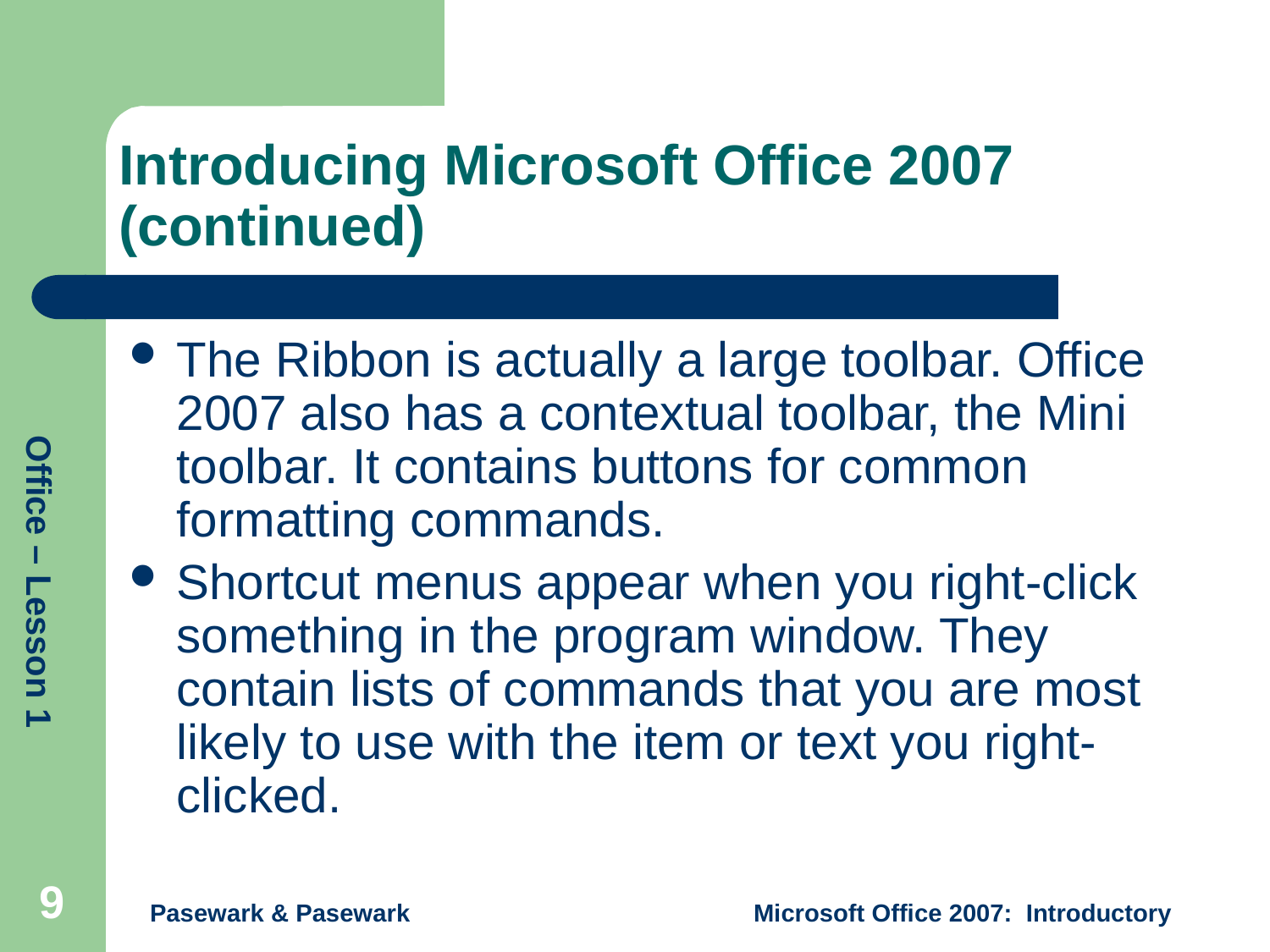

# Introducing Microsoft Office 2007 (continued)
The Ribbon is actually a large toolbar. Office 2007 also has a contextual toolbar, the Mini toolbar. It contains buttons for common formatting commands.
Shortcut menus appear when you right-click something in the program window. They contain lists of commands that you are most likely to use with the item or text you right-clicked.

9
Pasewark & Pasewark
Microsoft Office 2007:  Introductory